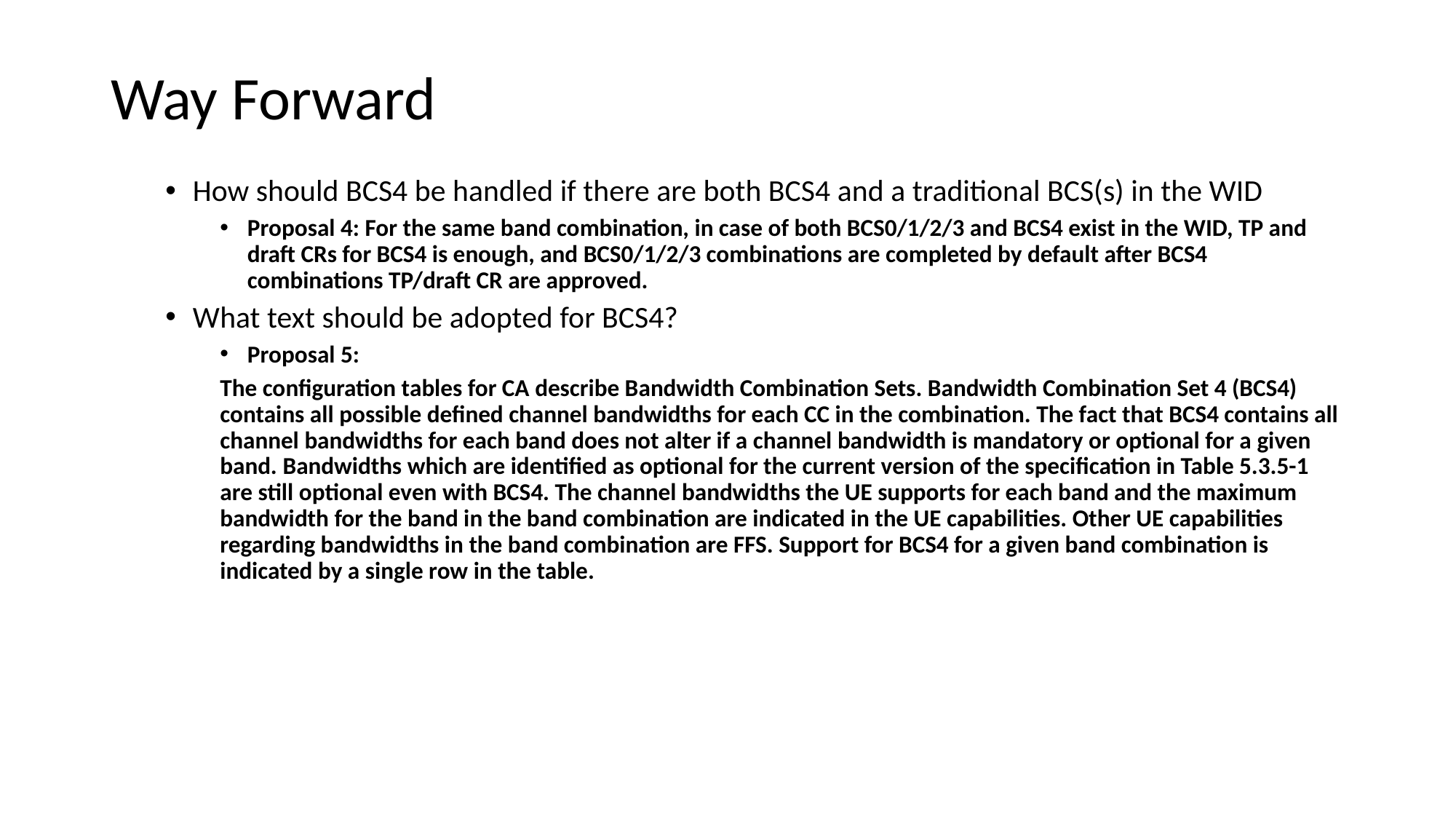

# Way Forward
How should BCS4 be handled if there are both BCS4 and a traditional BCS(s) in the WID
Proposal 4: For the same band combination, in case of both BCS0/1/2/3 and BCS4 exist in the WID, TP and draft CRs for BCS4 is enough, and BCS0/1/2/3 combinations are completed by default after BCS4 combinations TP/draft CR are approved.
What text should be adopted for BCS4?
Proposal 5:
The configuration tables for CA describe Bandwidth Combination Sets. Bandwidth Combination Set 4 (BCS4) contains all possible defined channel bandwidths for each CC in the combination. The fact that BCS4 contains all channel bandwidths for each band does not alter if a channel bandwidth is mandatory or optional for a given band. Bandwidths which are identified as optional for the current version of the specification in Table 5.3.5-1 are still optional even with BCS4. The channel bandwidths the UE supports for each band and the maximum bandwidth for the band in the band combination are indicated in the UE capabilities. Other UE capabilities regarding bandwidths in the band combination are FFS. Support for BCS4 for a given band combination is indicated by a single row in the table.